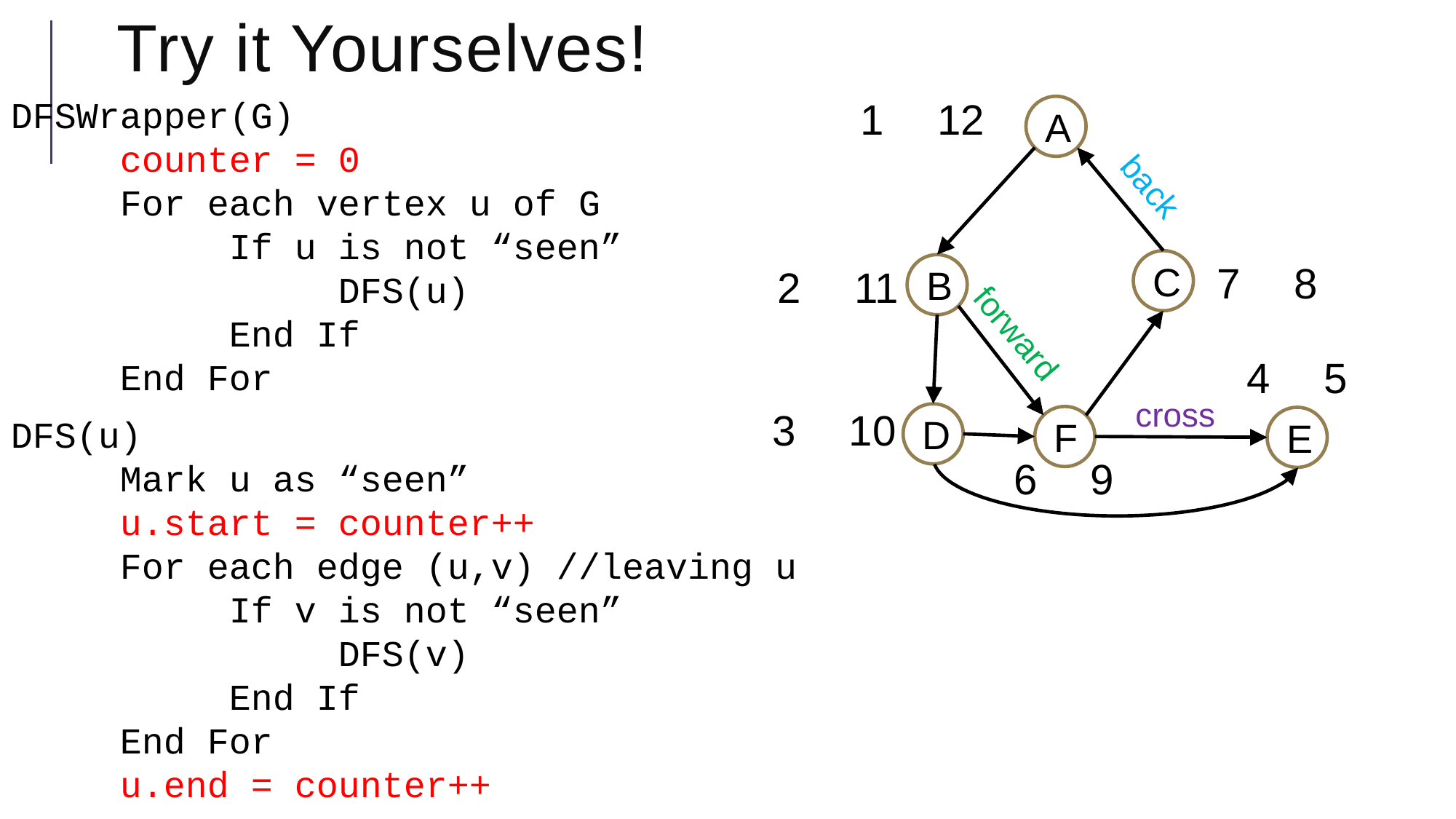

# Try it Yourselves!
DFSWrapper(G)
	counter = 0
	For each vertex u of G
		If u is not “seen”
			DFS(u)
		End If
	End For
1
12
A
back
C
7
8
B
2
11

forward
4
5
cross
3
10
D
F
DFS(u)
	Mark u as “seen”
	u.start = counter++
	For each edge (u,v) //leaving u
		If v is not “seen”
			DFS(v)
		End If
	End For
	u.end = counter++
E
9
6